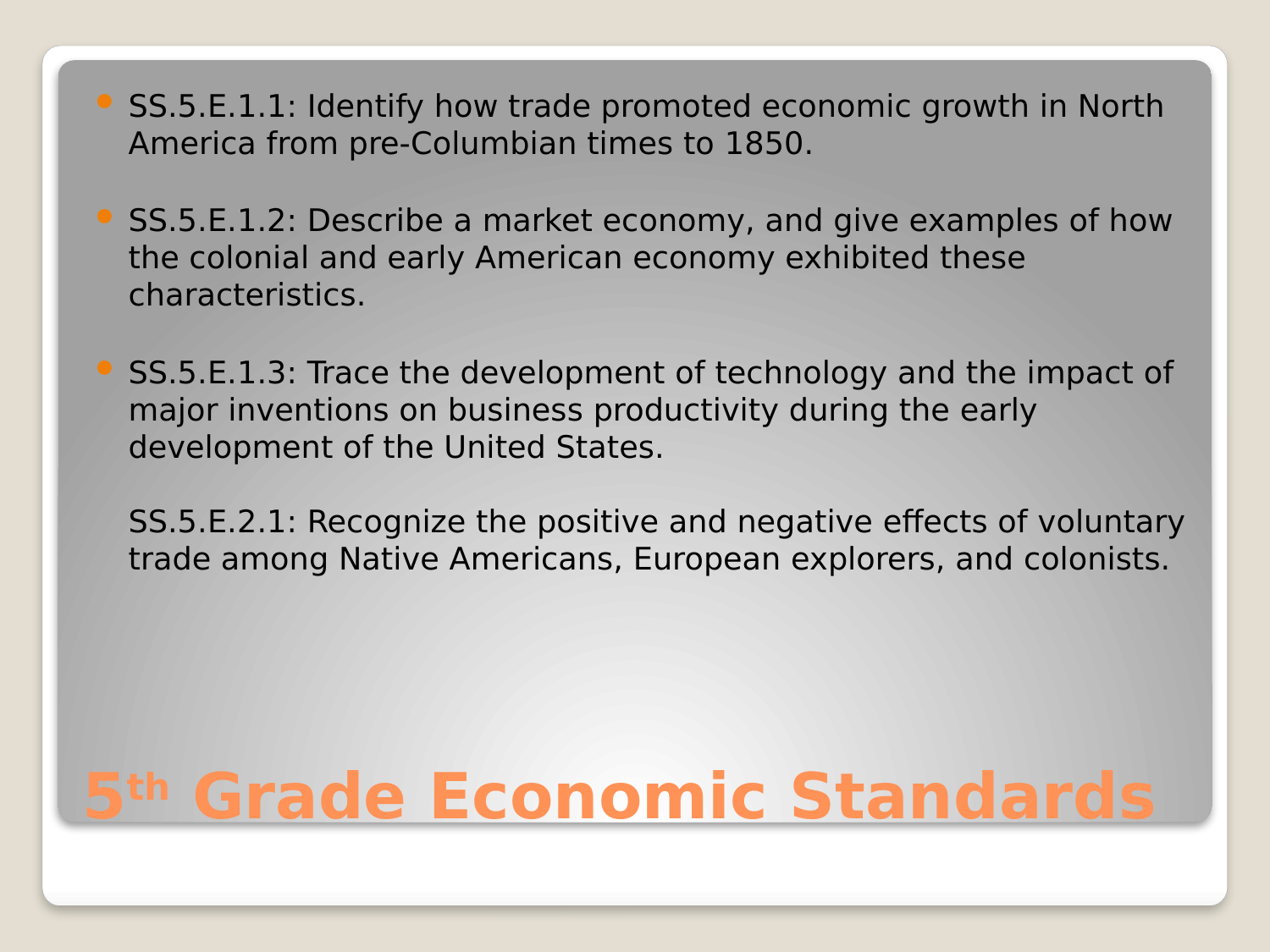

SS.5.E.1.1: Identify how trade promoted economic growth in North America from pre-Columbian times to 1850.
SS.5.E.1.2: Describe a market economy, and give examples of how the colonial and early American economy exhibited these characteristics.
SS.5.E.1.3: Trace the development of technology and the impact of major inventions on business productivity during the early development of the United States.
SS.5.E.2.1: Recognize the positive and negative effects of voluntary trade among Native Americans, European explorers, and colonists.
# 5th Grade Economic Standards